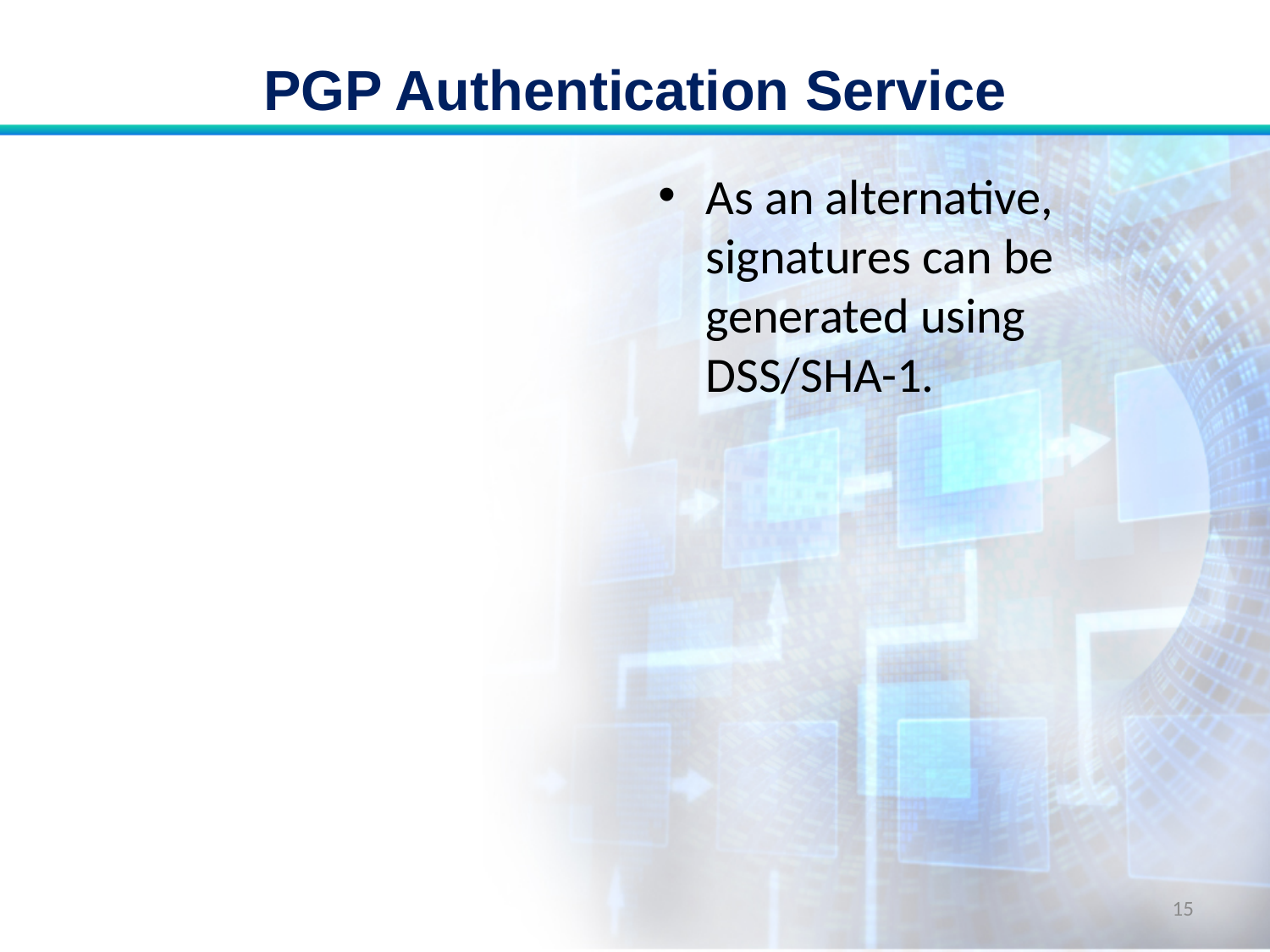

# PGP Authentication Service
As an alternative, signatures can be generated using DSS/SHA-1.
15